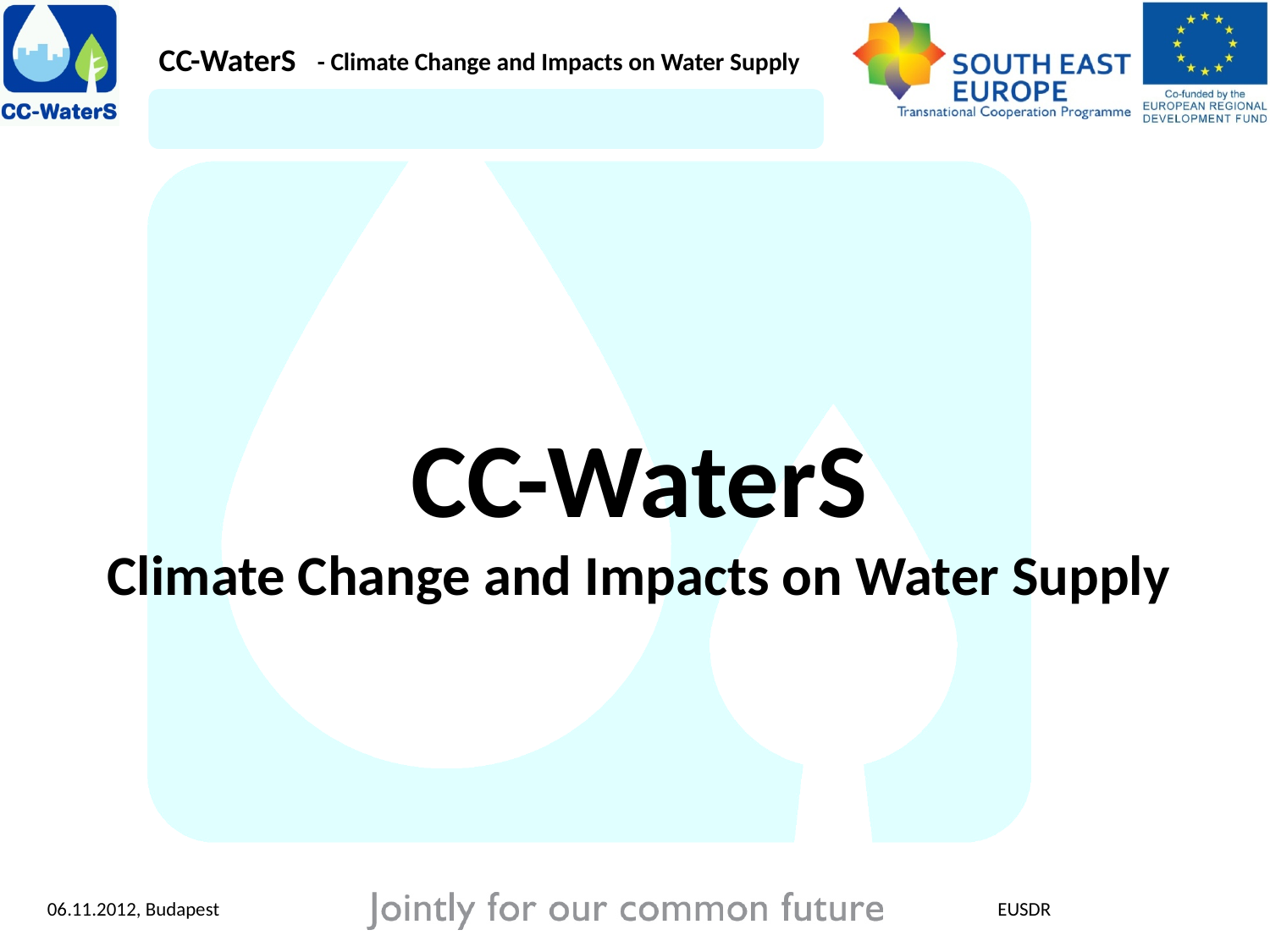

CC-WaterS
Climate Change and Impacts on Water Supply